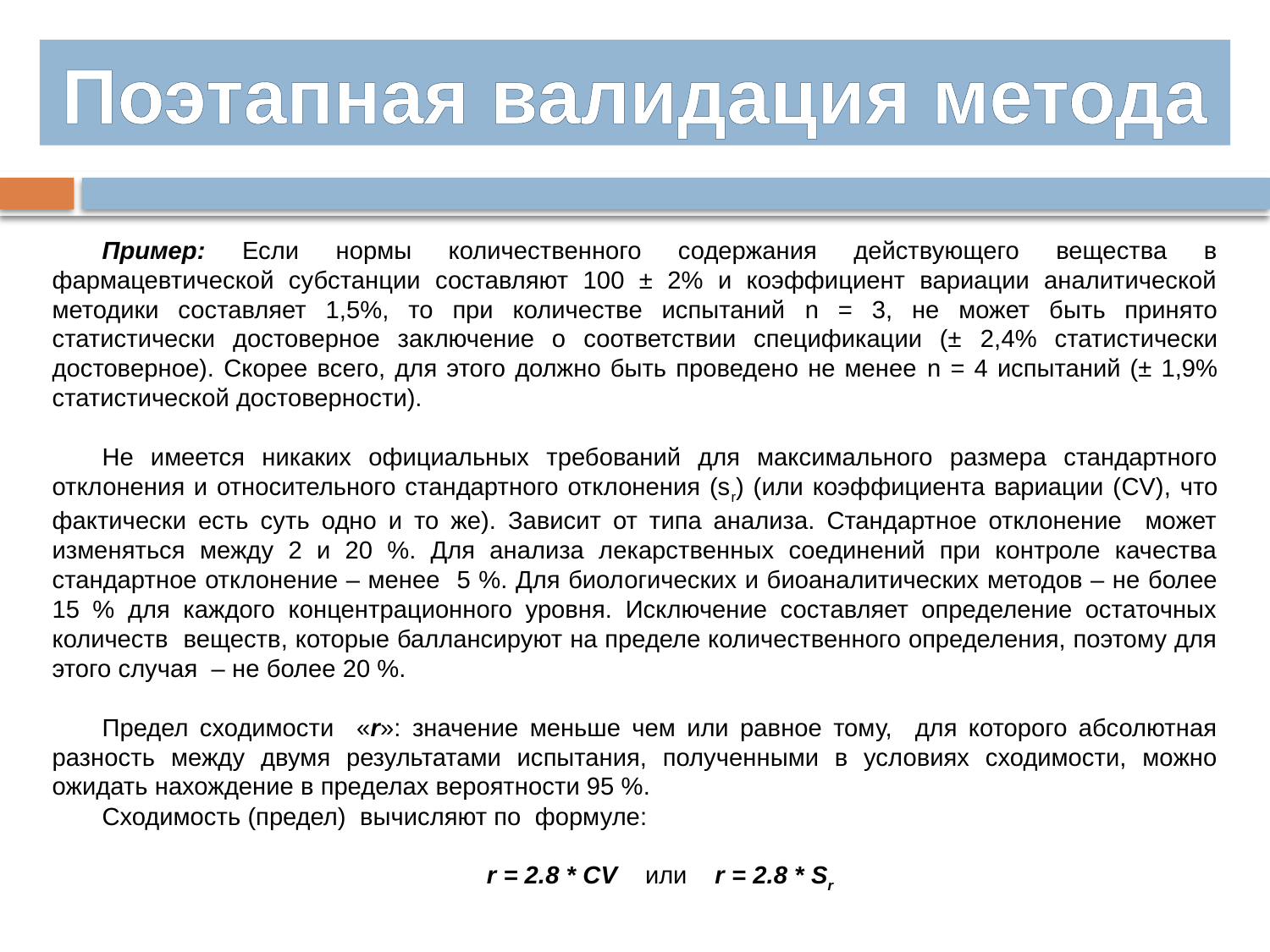

Поэтапная валидация метода
Пример: Если нормы количественного содержания действующего вещества в фармацевтической субстанции составляют 100 ± 2% и коэффициент вариации аналитической методики составляет 1,5%, то при количестве испытаний n = 3, не может быть принято статистически достоверное заключение о соответствии спецификации (± 2,4% статистически достоверное). Скорее всего, для этого должно быть проведено не менее n = 4 испытаний (± 1,9% статистической достоверности).

Не имеется никаких официальных требований для максимального размера стандартного отклонения и относительного стандартного отклонения (sr) (или коэффициента вариации (CV), что фактически есть суть одно и то же). Зависит от типа анализа. Стандартное отклонение  может изменяться между 2 и 20 %. Для анализа лекарственных соединений при контроле качества стандартное отклонение – менее  5 %. Для биологических и биоаналитических методов – не более 15 % для каждого концентрационного уровня. Исключение составляет определение остаточных количеств  веществ, которые баллансируют на пределе количественного определения, поэтому для этого случая  – не более 20 %.

Предел сходимости  «r»: значение меньше чем или равное тому,  для которого абсолютная разность между двумя результатами испытания, полученными в условиях сходимости, можно ожидать нахождение в пределах вероятности 95 %.
Сходимость (предел)  вычисляют по  формуле:

r = 2.8 * СV    или    r = 2.8 * Sr